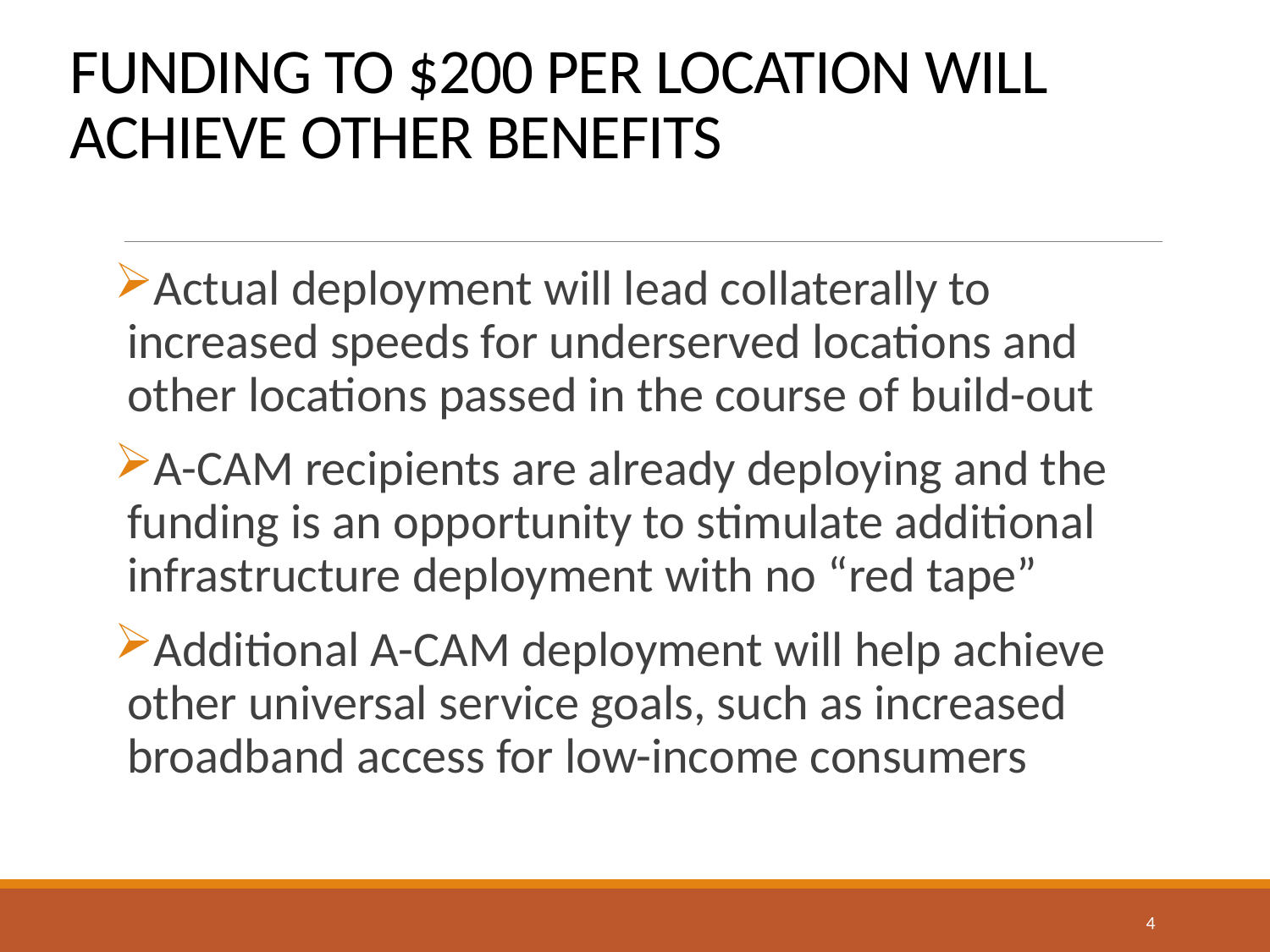

# FUNDING TO $200 PER LOCATION WILL ACHIEVE OTHER BENEFITS
Actual deployment will lead collaterally to increased speeds for underserved locations and other locations passed in the course of build-out
A-CAM recipients are already deploying and the funding is an opportunity to stimulate additional infrastructure deployment with no “red tape”
Additional A-CAM deployment will help achieve other universal service goals, such as increased broadband access for low-income consumers
4